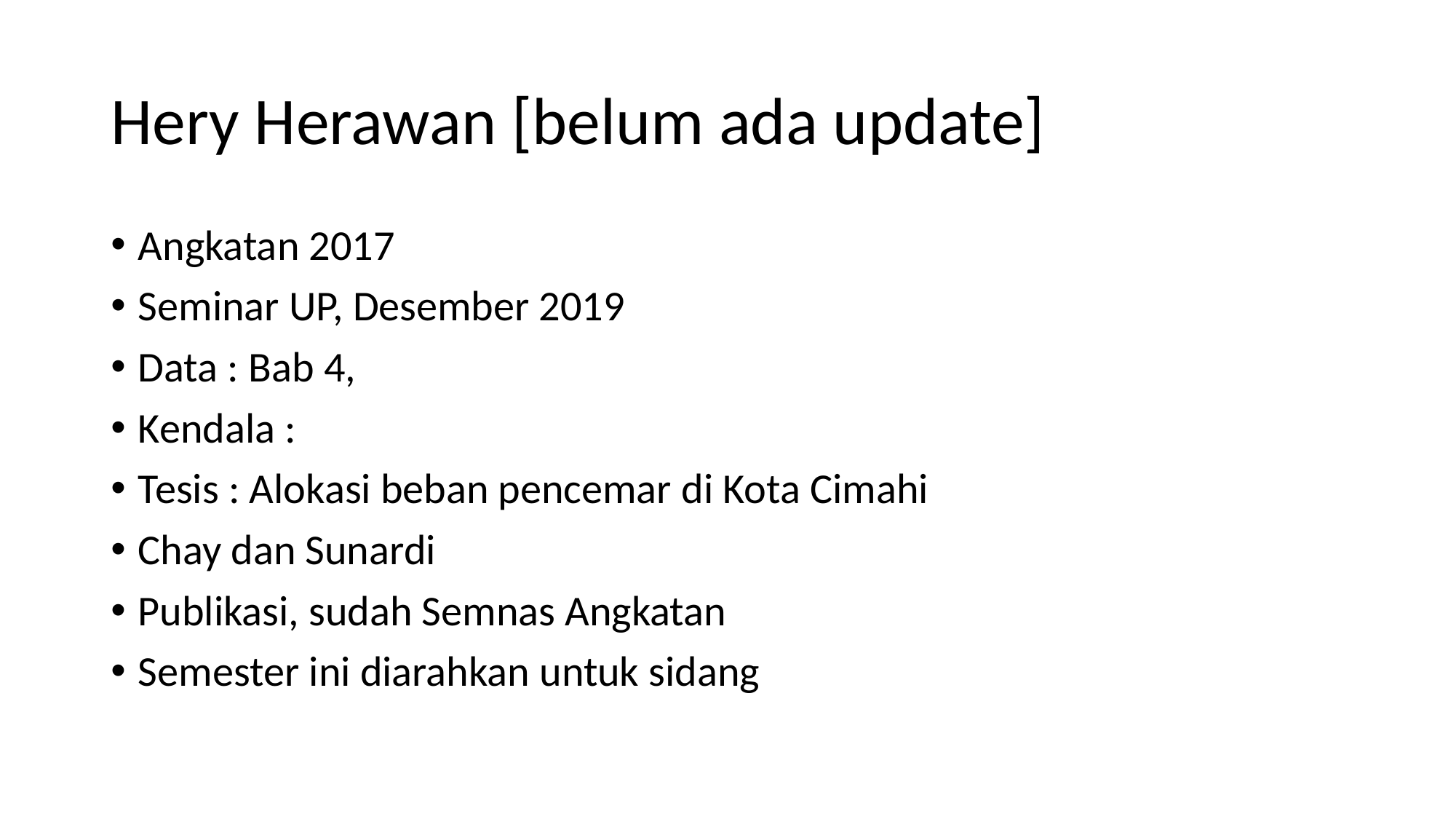

# Hery Herawan [belum ada update]
Angkatan 2017
Seminar UP, Desember 2019
Data : Bab 4,
Kendala :
Tesis : Alokasi beban pencemar di Kota Cimahi
Chay dan Sunardi
Publikasi, sudah Semnas Angkatan
Semester ini diarahkan untuk sidang